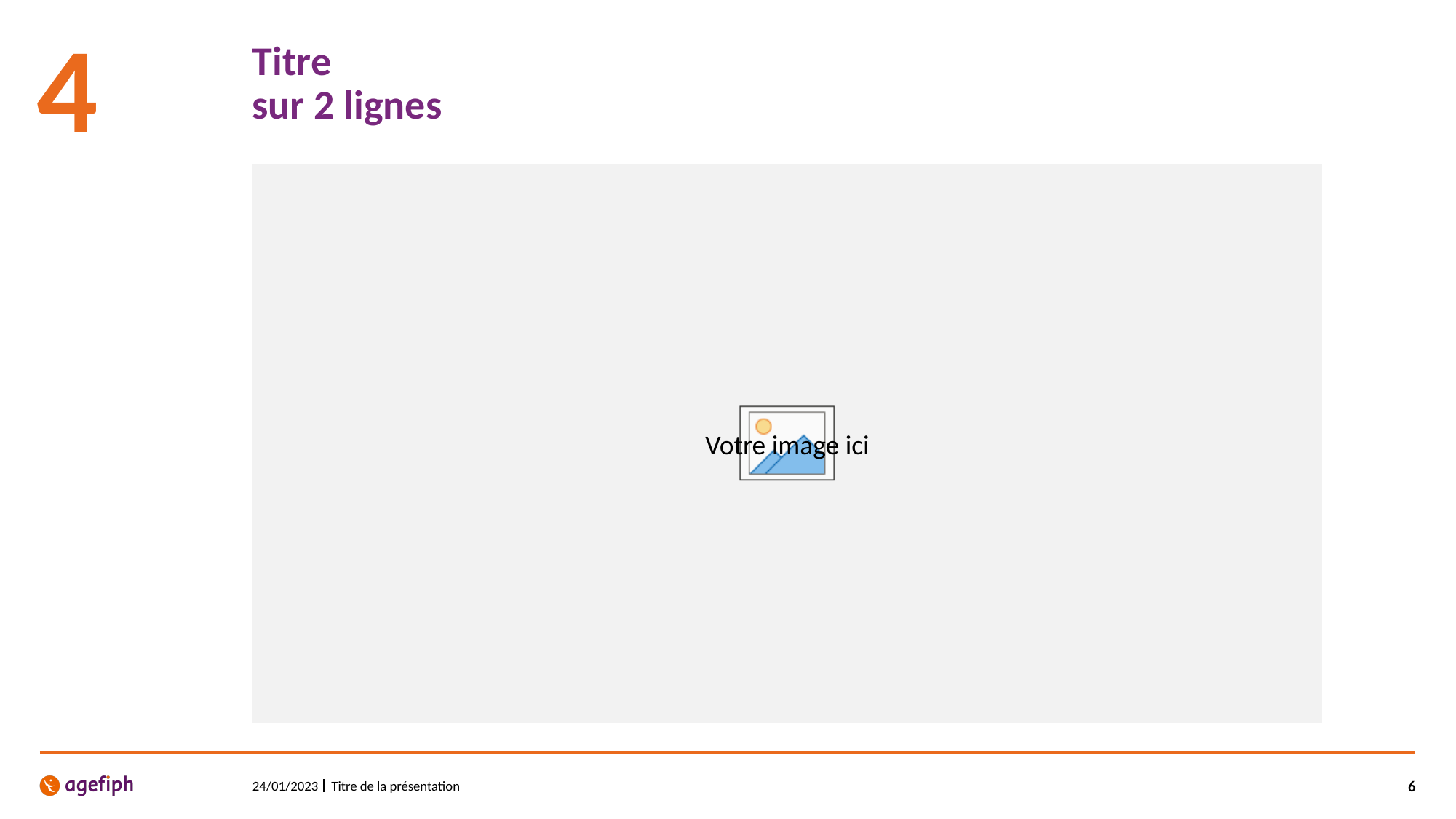

4
# Titre sur 2 lignes

Titre de la présentation
6
24/01/2023